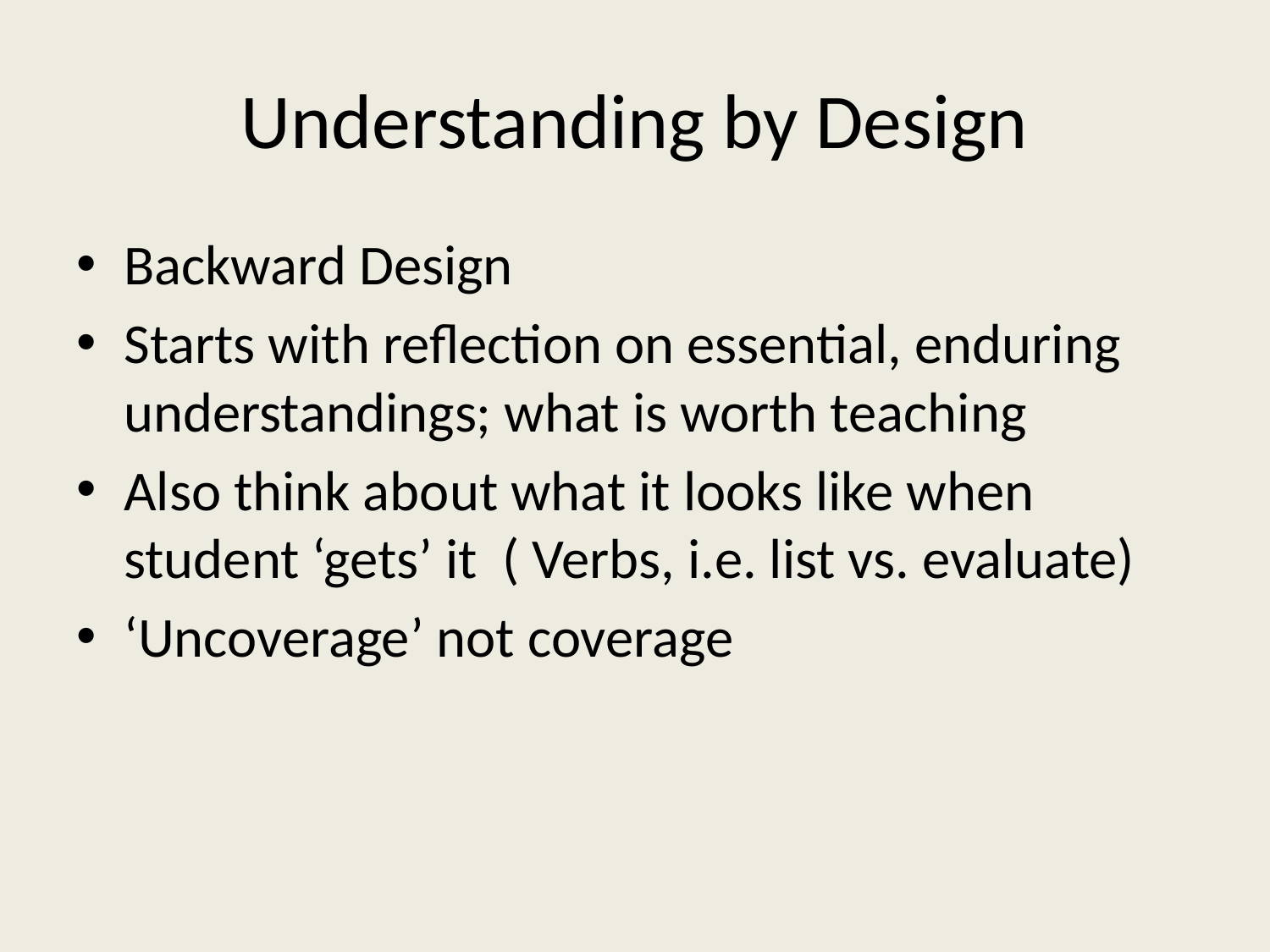

# Understanding by Design
Backward Design
Starts with reflection on essential, enduring understandings; what is worth teaching
Also think about what it looks like when student ‘gets’ it  ( Verbs, i.e. list vs. evaluate)
‘Uncoverage’ not coverage